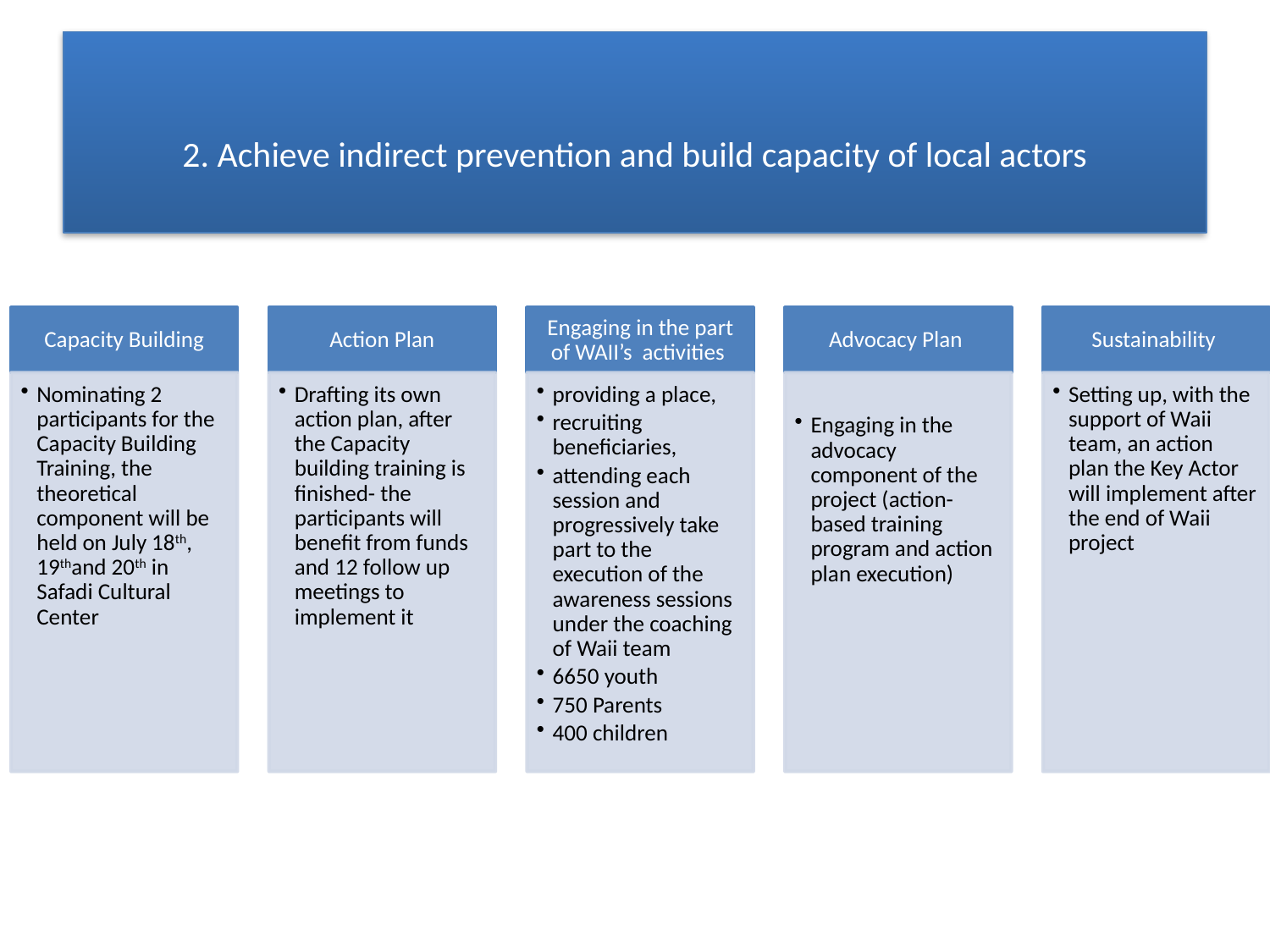

# 2. Achieve indirect prevention and build capacity of local actors
Capacity Building
Nominating 2 participants for the Capacity Building Training, the theoretical component will be held on July 18th, 19thand 20th in Safadi Cultural Center
Action Plan
Drafting its own action plan, after the Capacity building training is finished- the participants will benefit from funds and 12 follow up meetings to implement it
Engaging in the part of WAII’s  activities
providing a place,
recruiting beneficiaries,
attending each session and progressively take part to the execution of the awareness sessions under the coaching of Waii team
6650 youth
750 Parents
400 children
Advocacy Plan

Engaging in the advocacy component of the project (action-based training program and action plan execution)

Sustainability
Setting up, with the support of Waii team, an action plan the Key Actor will implement after the end of Waii project